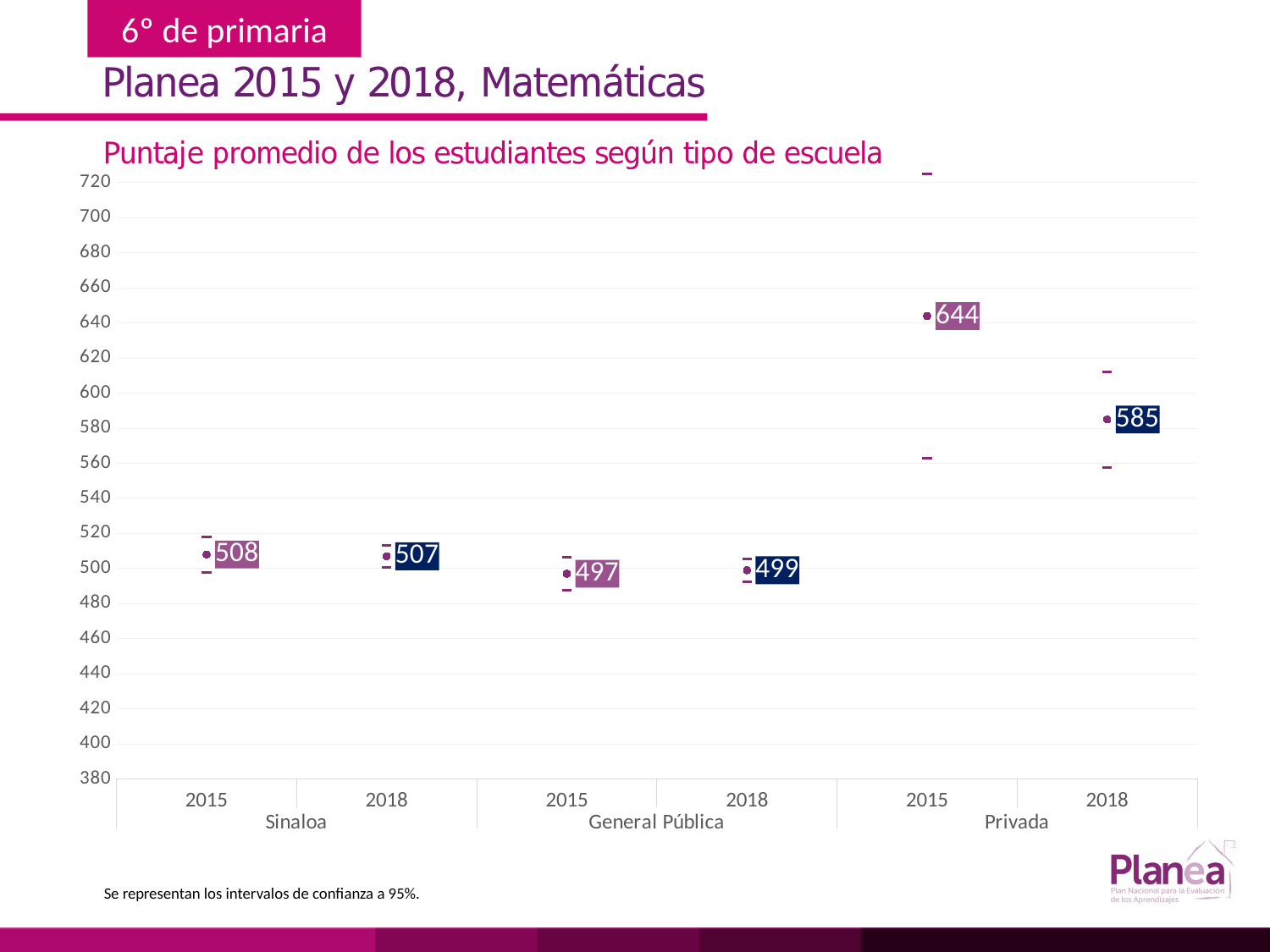

Planea 2015 y 2018, Matemáticas

Puntaje promedio de los estudiantes según tipo de escuela

### Chart

| Category |  |  |  |
|---|---|---|---|
| 2015 | 497.851 | 518.149 | 508.0 |
| 2018 | 500.632 | 513.368 | 507.0 |
| 2015 | 487.647 | 506.353 | 497.0 |
| 2018 | 492.433 | 505.567 | 499.0 |
| 2015 | 562.808 | 725.192 | 644.0 |
| 2018 | 557.737 | 612.263 | 585.0 |
Se representan los intervalos de confianza a 95%.